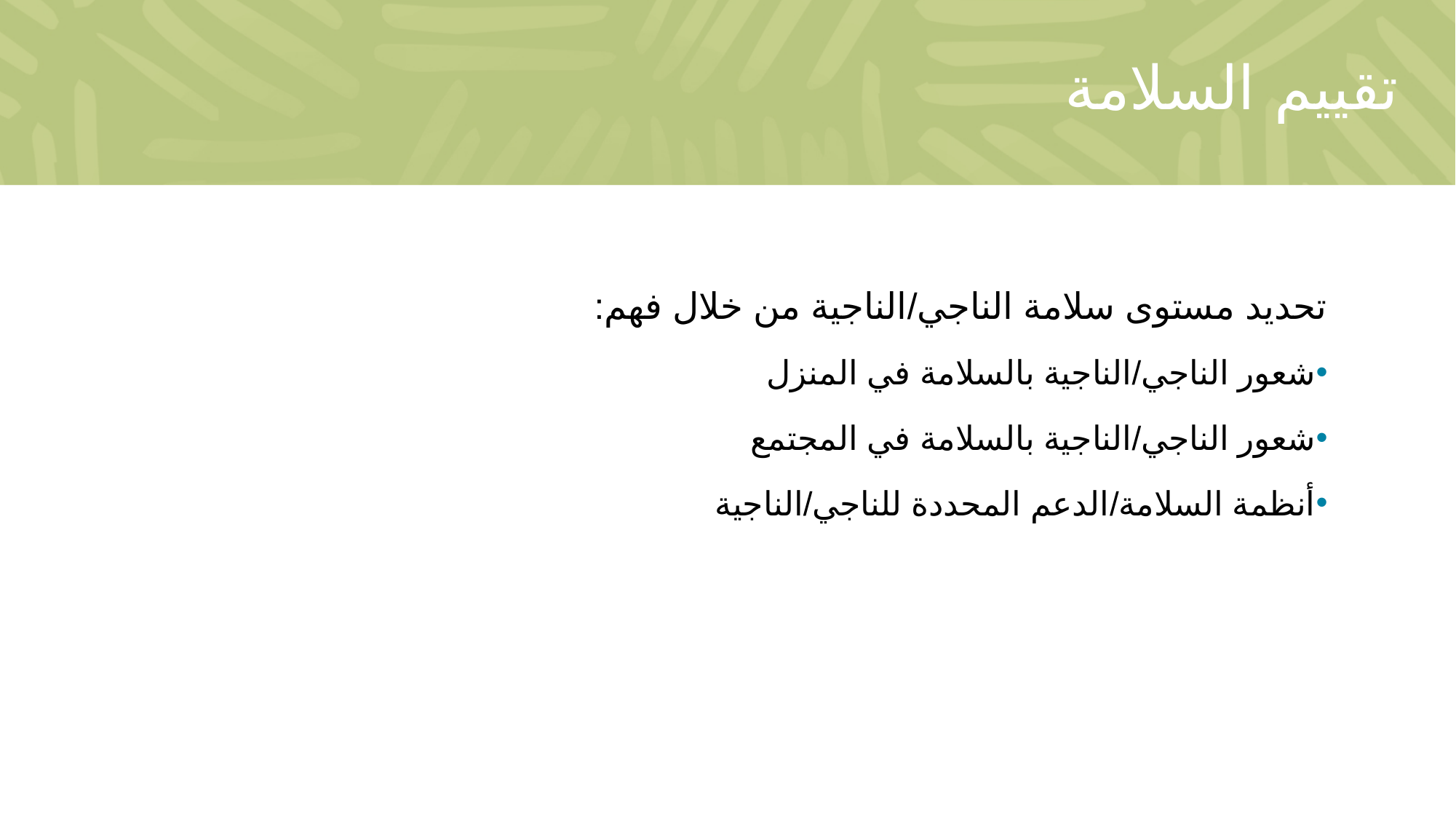

# تقييم السلامة
تحديد مستوى سلامة الناجي/الناجية من خلال فهم:
شعور الناجي/الناجية بالسلامة في المنزل
شعور الناجي/الناجية بالسلامة في المجتمع
أنظمة السلامة/الدعم المحددة للناجي/الناجية